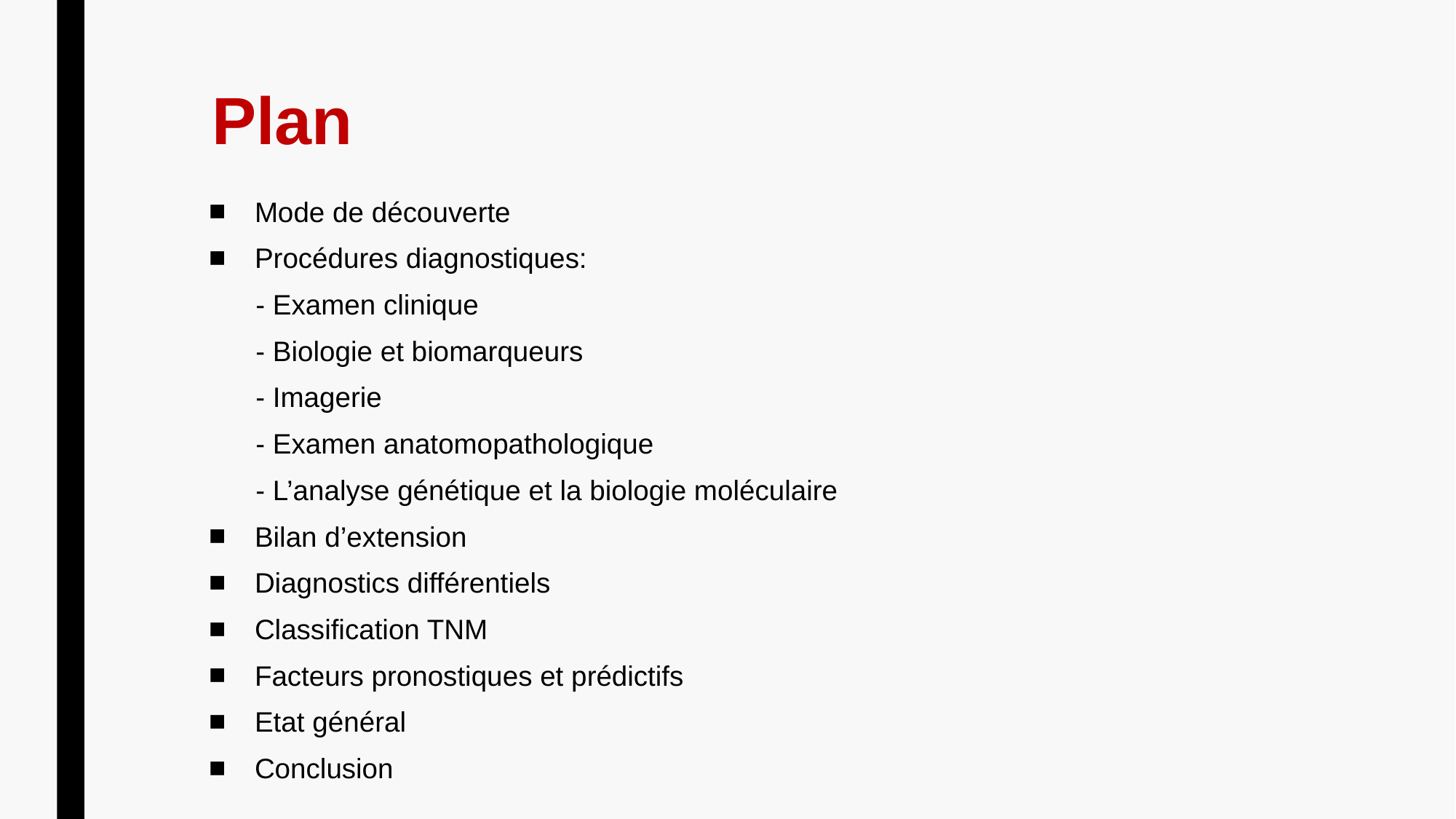

# Plan
Mode de découverte
Procédures diagnostiques:
      - Examen clinique
      - Biologie et biomarqueurs
      - Imagerie
      - Examen anatomopathologique
      - L’analyse génétique et la biologie moléculaire
Bilan d’extension
Diagnostics différentiels
Classification TNM
Facteurs pronostiques et prédictifs
Etat général
Conclusion